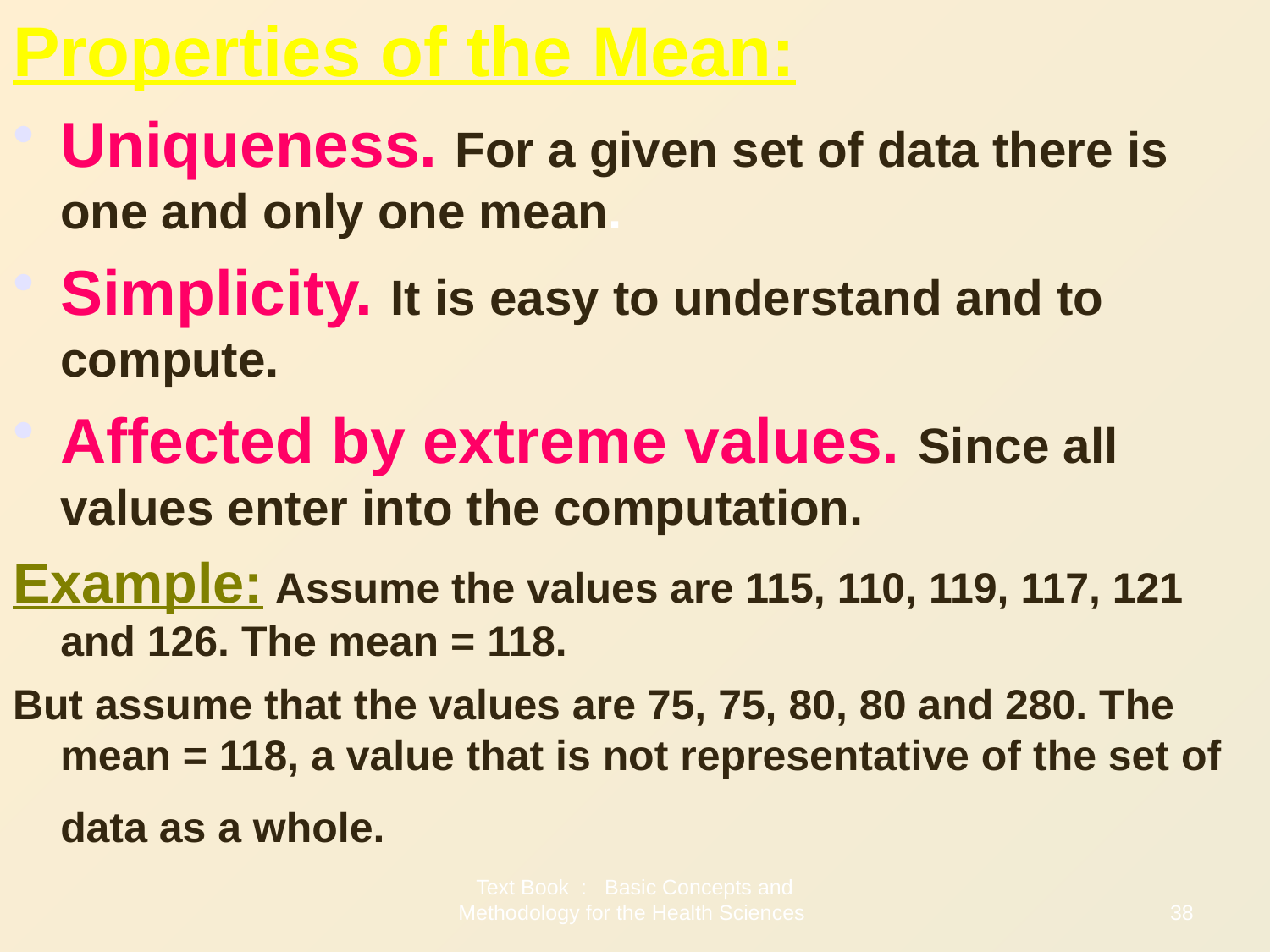

Properties of the Mean:
Uniqueness. For a given set of data there is one and only one mean.
Simplicity. It is easy to understand and to compute.
Affected by extreme values. Since all values enter into the computation.
Example: Assume the values are 115, 110, 119, 117, 121 and 126. The mean = 118.
But assume that the values are 75, 75, 80, 80 and 280. The mean = 118, a value that is not representative of the set of data as a whole.

#
Text Book  :   Basic Concepts and Methodology for the Health Sciences
38